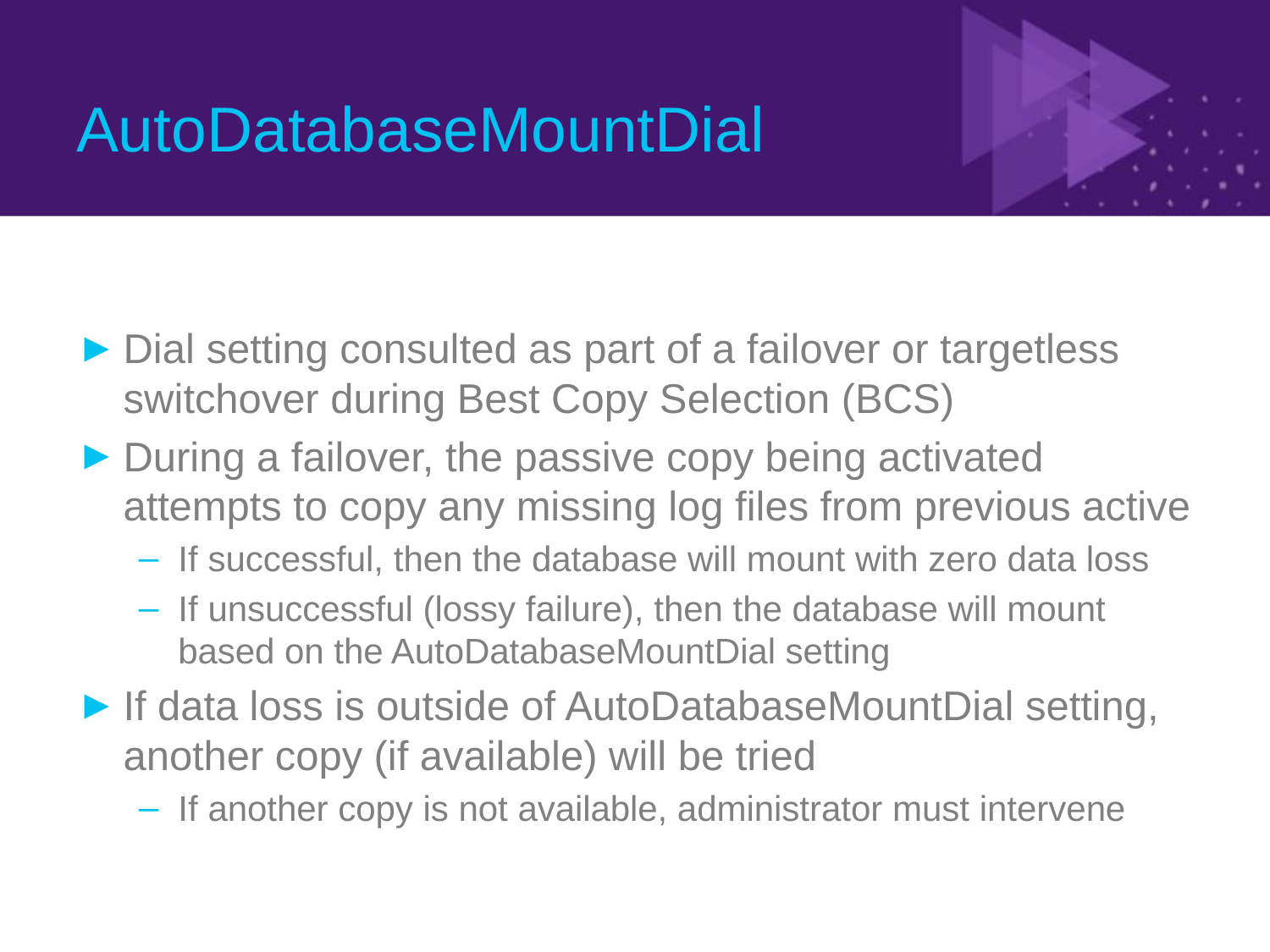

# AutoDatabaseMountDial
Dial setting consulted as part of a failover or targetless switchover during Best Copy Selection (BCS)
During a failover, the passive copy being activated attempts to copy any missing log files from previous active
If successful, then the database will mount with zero data loss
If unsuccessful (lossy failure), then the database will mount based on the AutoDatabaseMountDial setting
If data loss is outside of AutoDatabaseMountDial setting, another copy (if available) will be tried
If another copy is not available, administrator must intervene